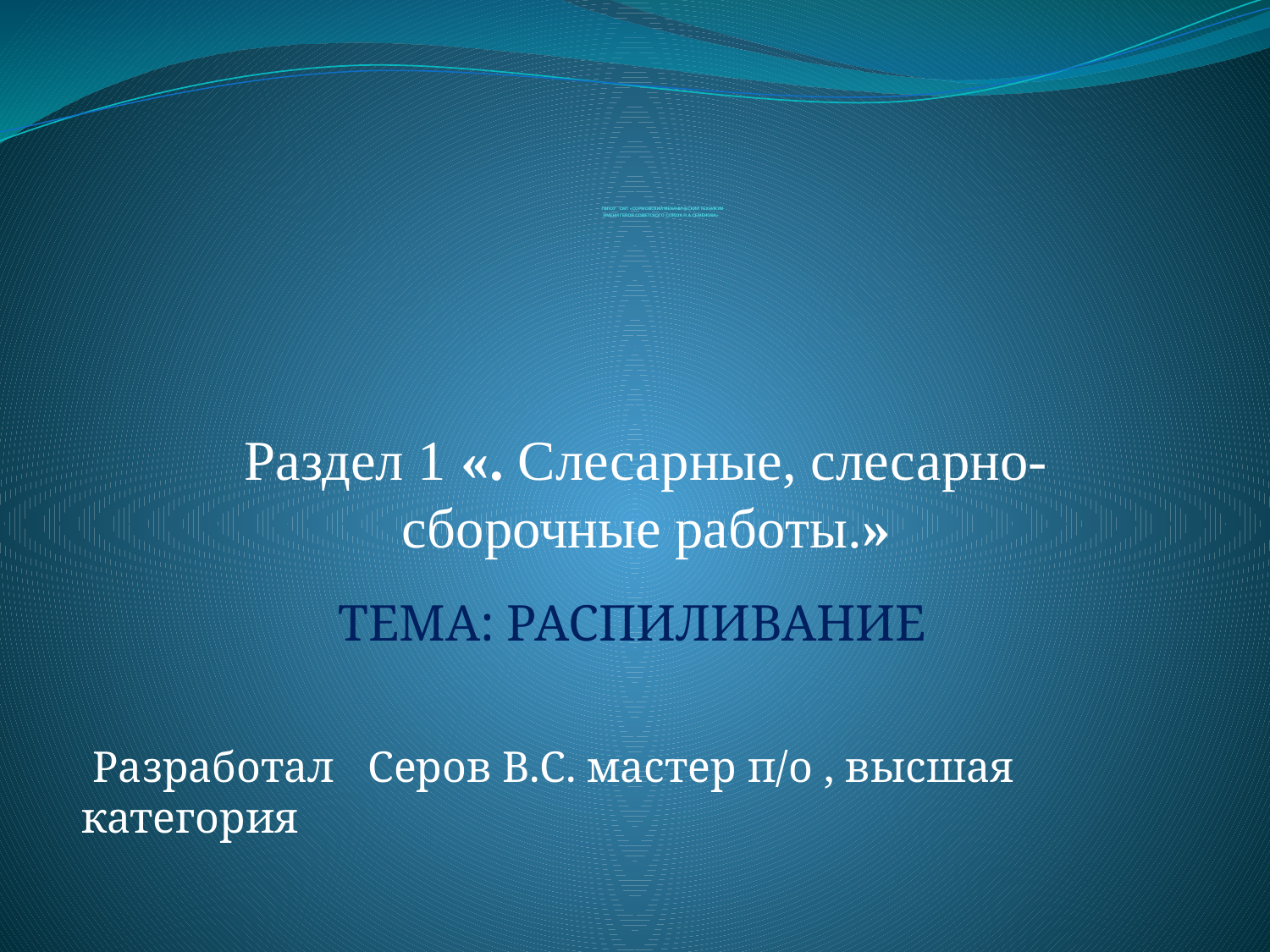

# ГБПОУ   СМТ «СОРМОВСКИЙ МЕХАНИЧЕСКИЙ ТЕХНИКУМ ИМЕНИ ГЕРОЯ СОВЕТСКОГО СОЮЗА П.А.СЕМЕНОВА»

Раздел 1 «. Слесарные, слесарно-сборочные работы.»

 ТЕМА: РАСПИЛИВАНИЕ

 Разработал   Серов В.С. мастер п/о , высшая  категория